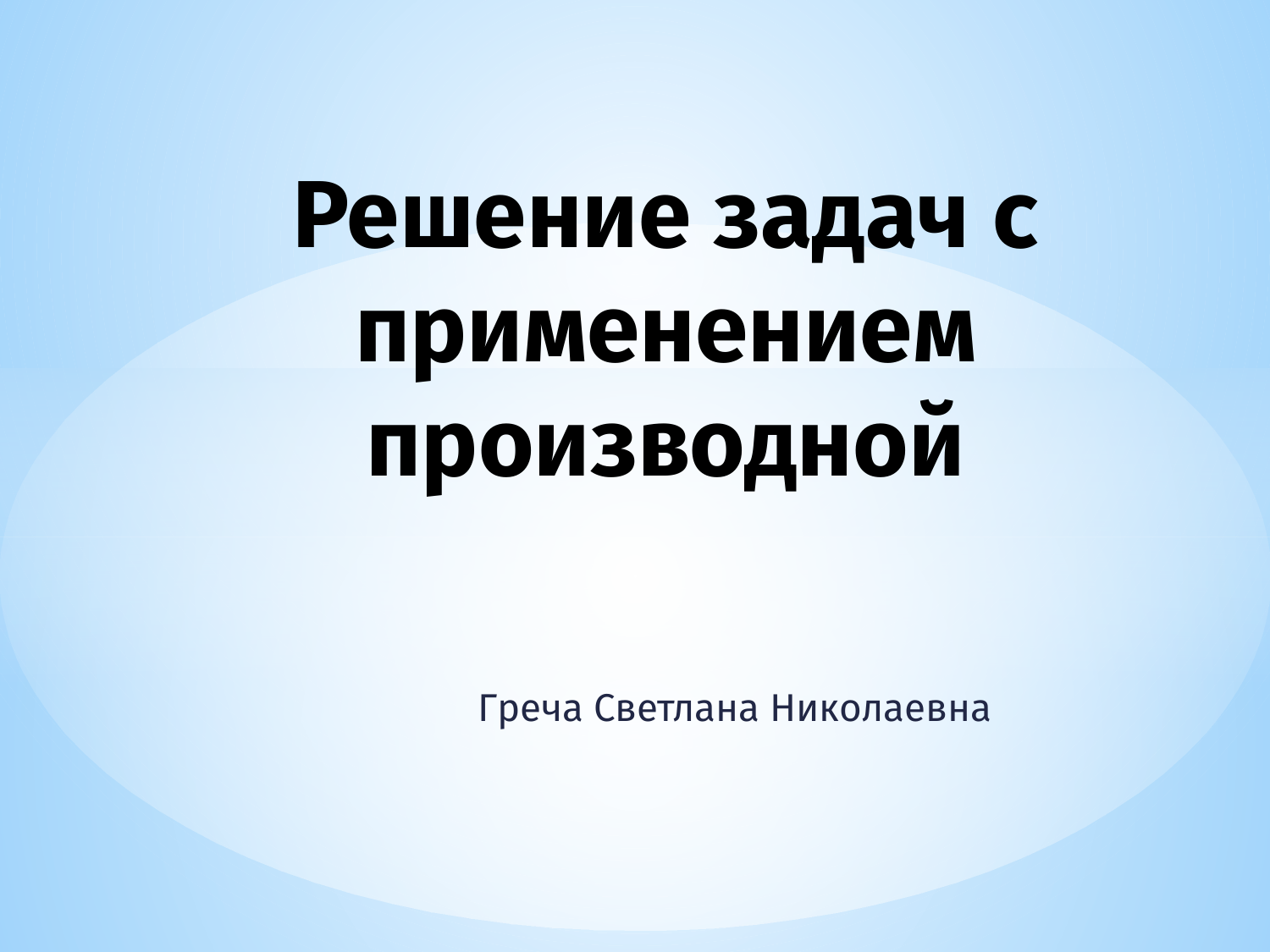

# Решение задач с применением производной
Греча Светлана Николаевна